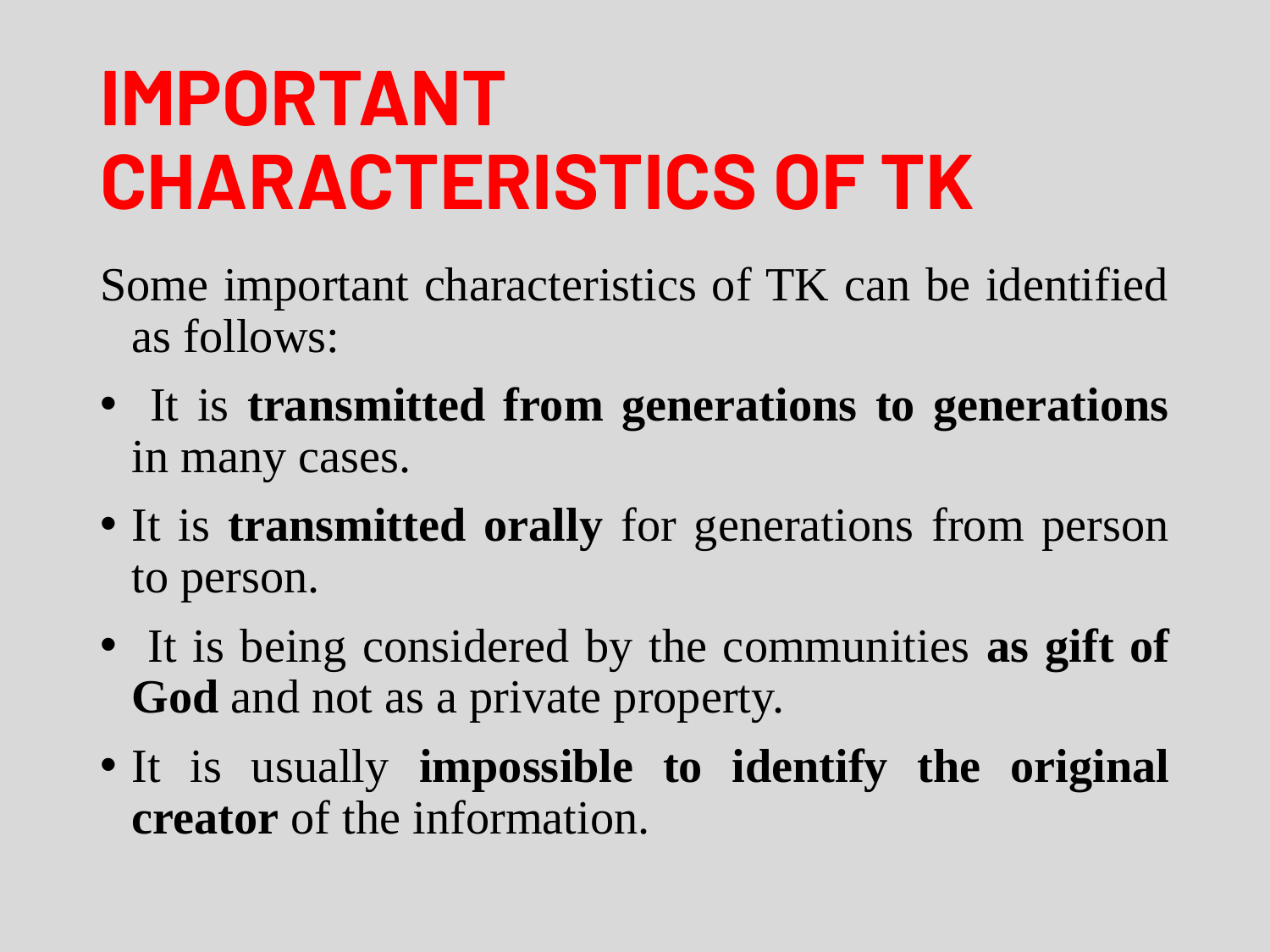

# IMPORTANT CHARACTERISTICS OF TK
Some important characteristics of TK can be identified as follows:
 It is transmitted from generations to generations in many cases.
It is transmitted orally for generations from person to person.
 It is being considered by the communities as gift of God and not as a private property.
It is usually impossible to identify the original creator of the information.